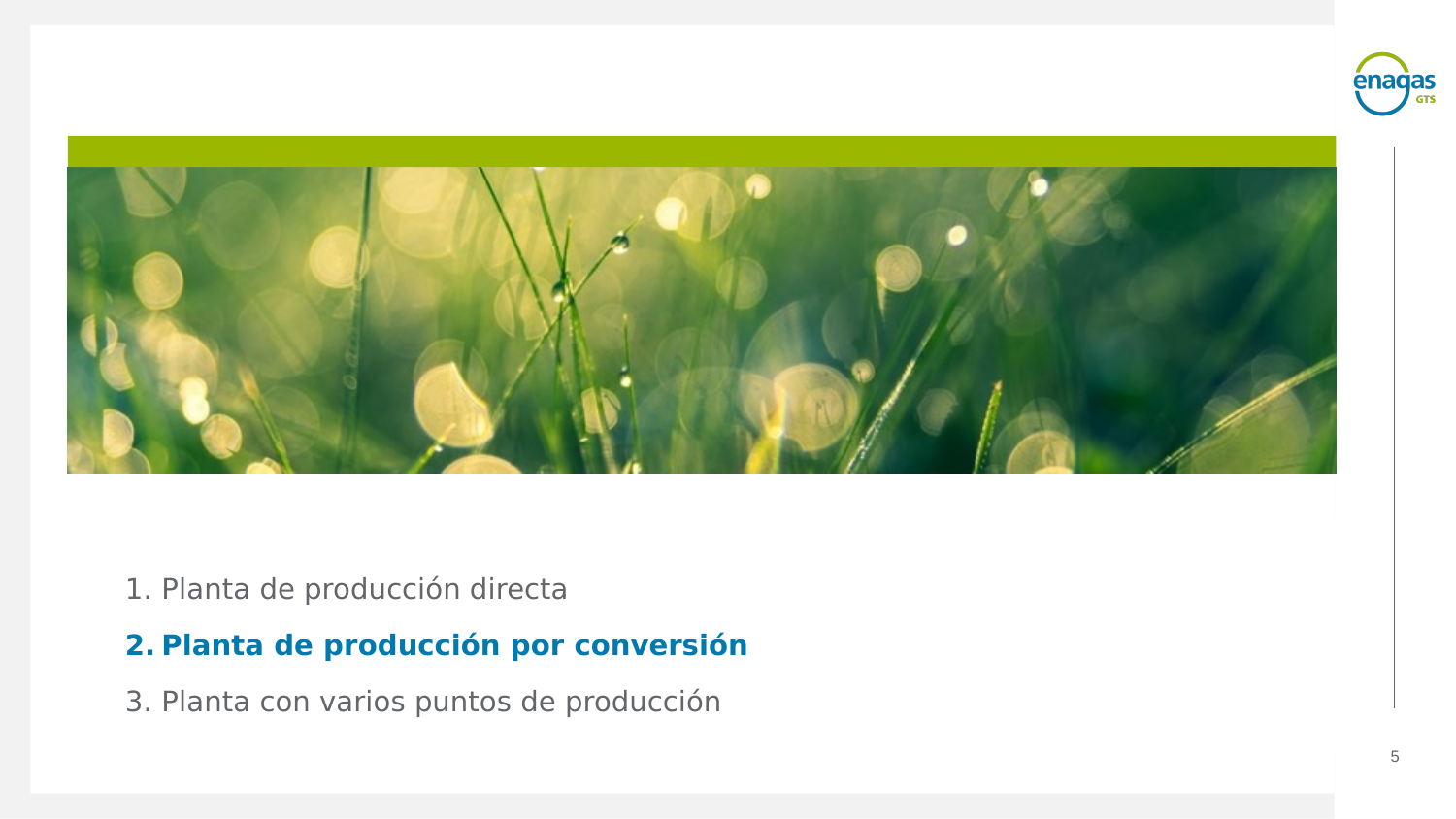

#
Planta de producción directa
Planta de producción por conversión
Planta con varios puntos de producción
5